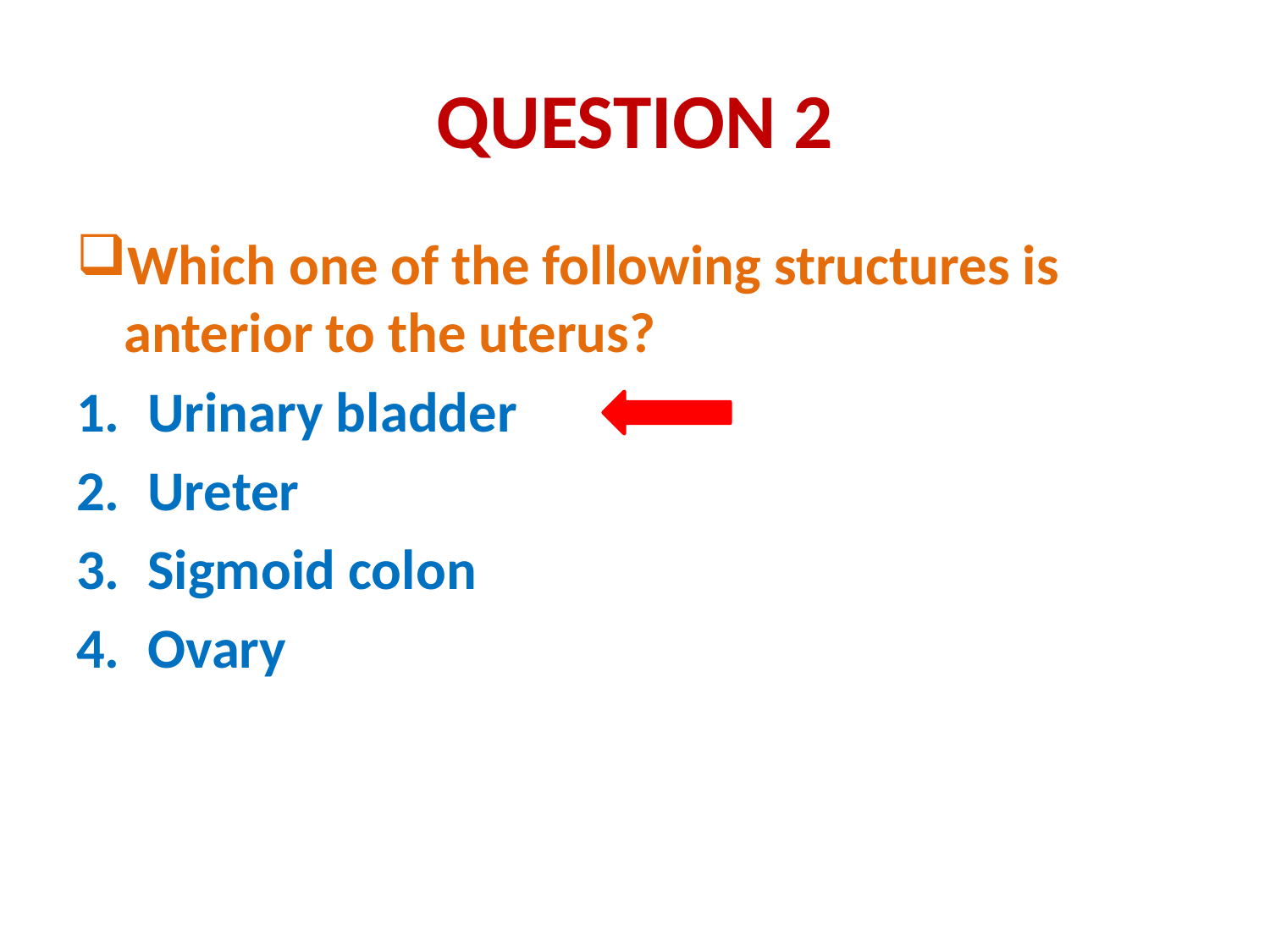

# QUESTION 2
Which one of the following structures is anterior to the uterus?
Urinary bladder
Ureter
Sigmoid colon
Ovary